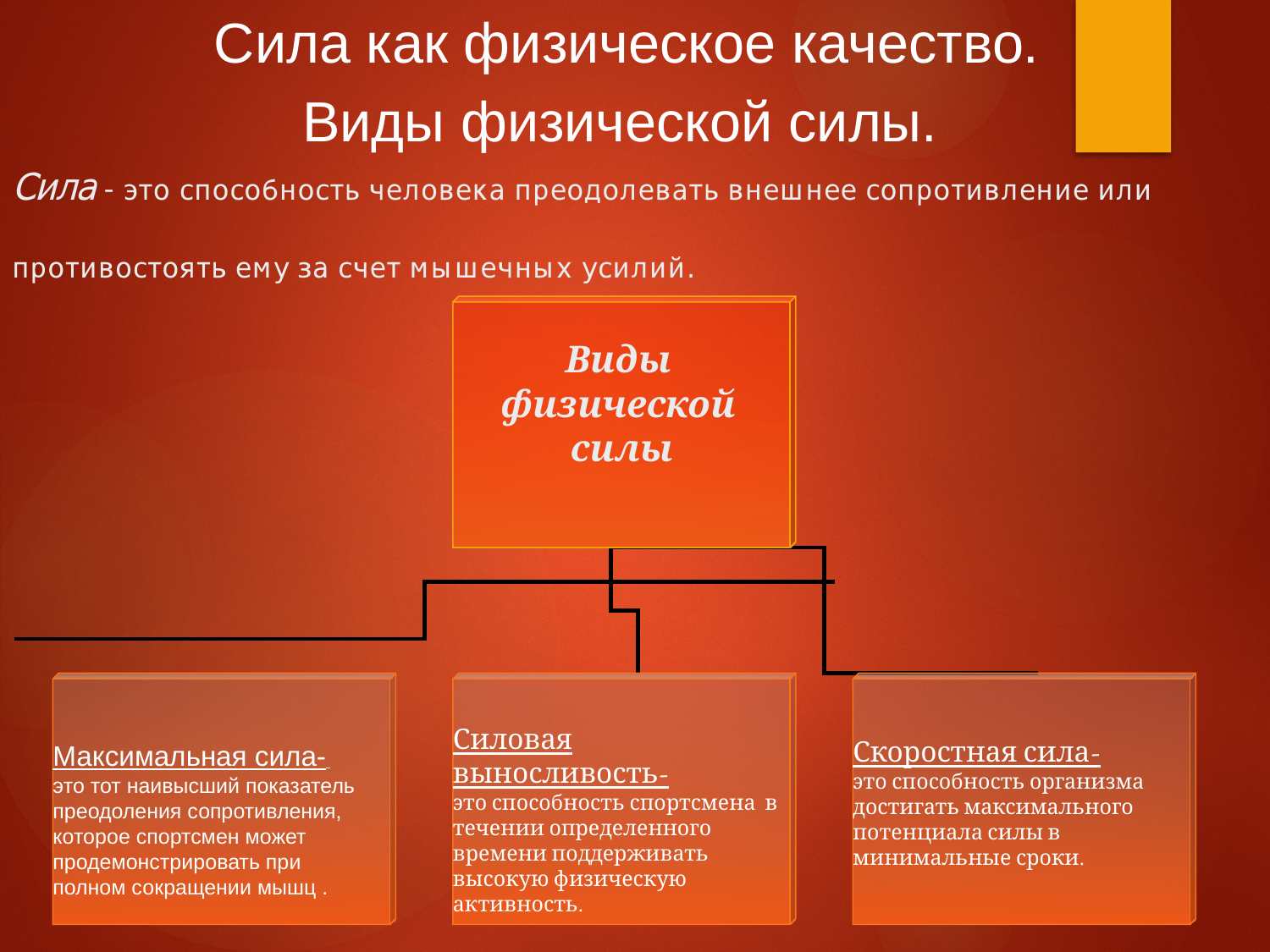

Сила как физическое качество.
Виды физической силы.
# Сила - это способность человека преодолевать внешнее сопротивление или противостоять ему за счет мышечных усилий.
Виды
физической
силы

Максимальная сила-
это тот наивысший показатель
преодоления сопротивления,
которое спортсмен может
продемонстрировать при
полном сокращении мышц .

Силовая выносливость-
это способность спортсмена  в
течении определенного
времени поддерживать
высокую физическую
активность.
Скоростная сила-
это способность организма
достигать максимального
потенциала силы в
минимальные сроки.